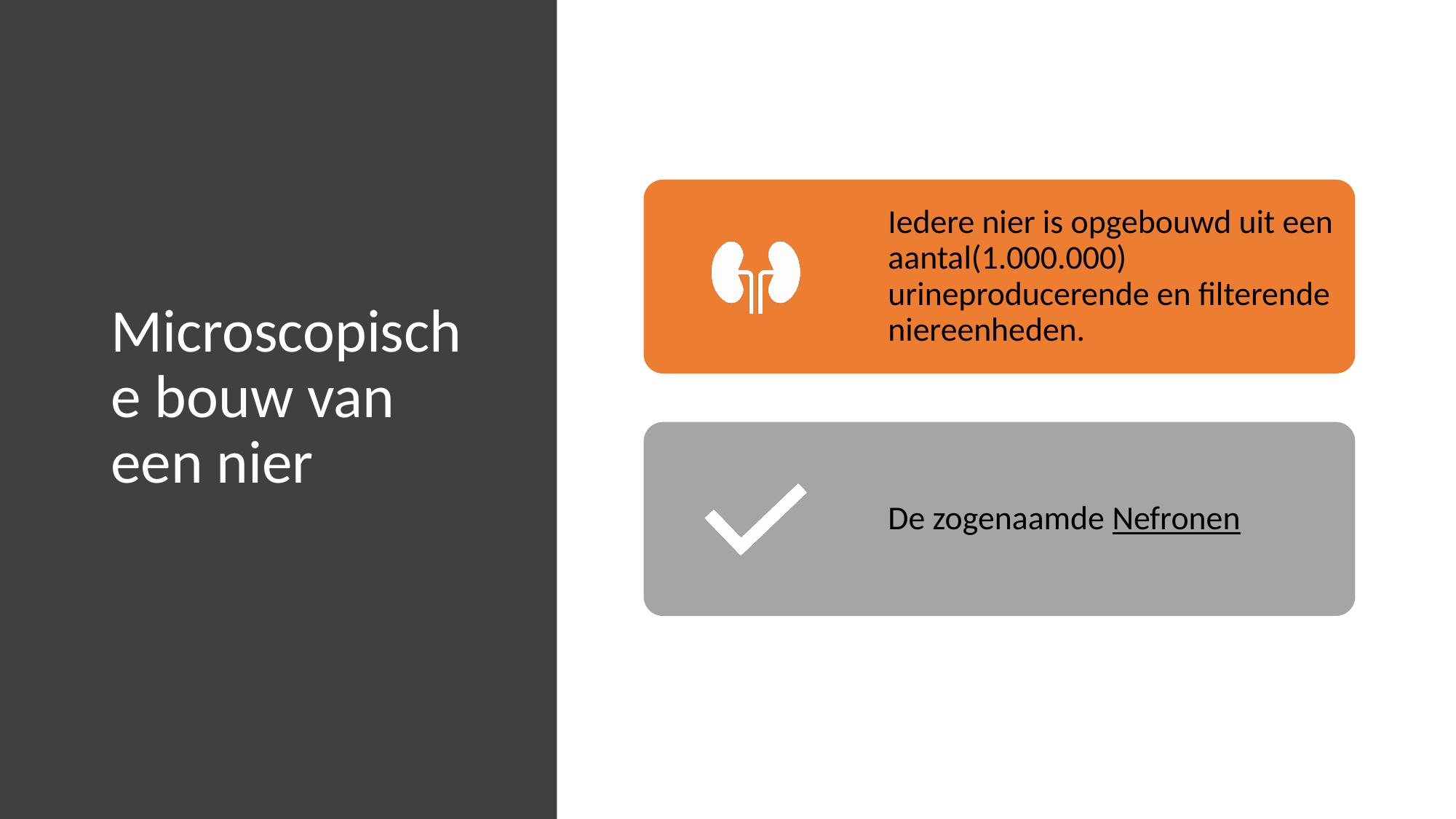

Iedere nier is opgebouwd uit een aantal(1.000.000) urineproducerende en filterende niereenheden.
De zogenaamde Nefronen
# Microscopische bouw van een nier